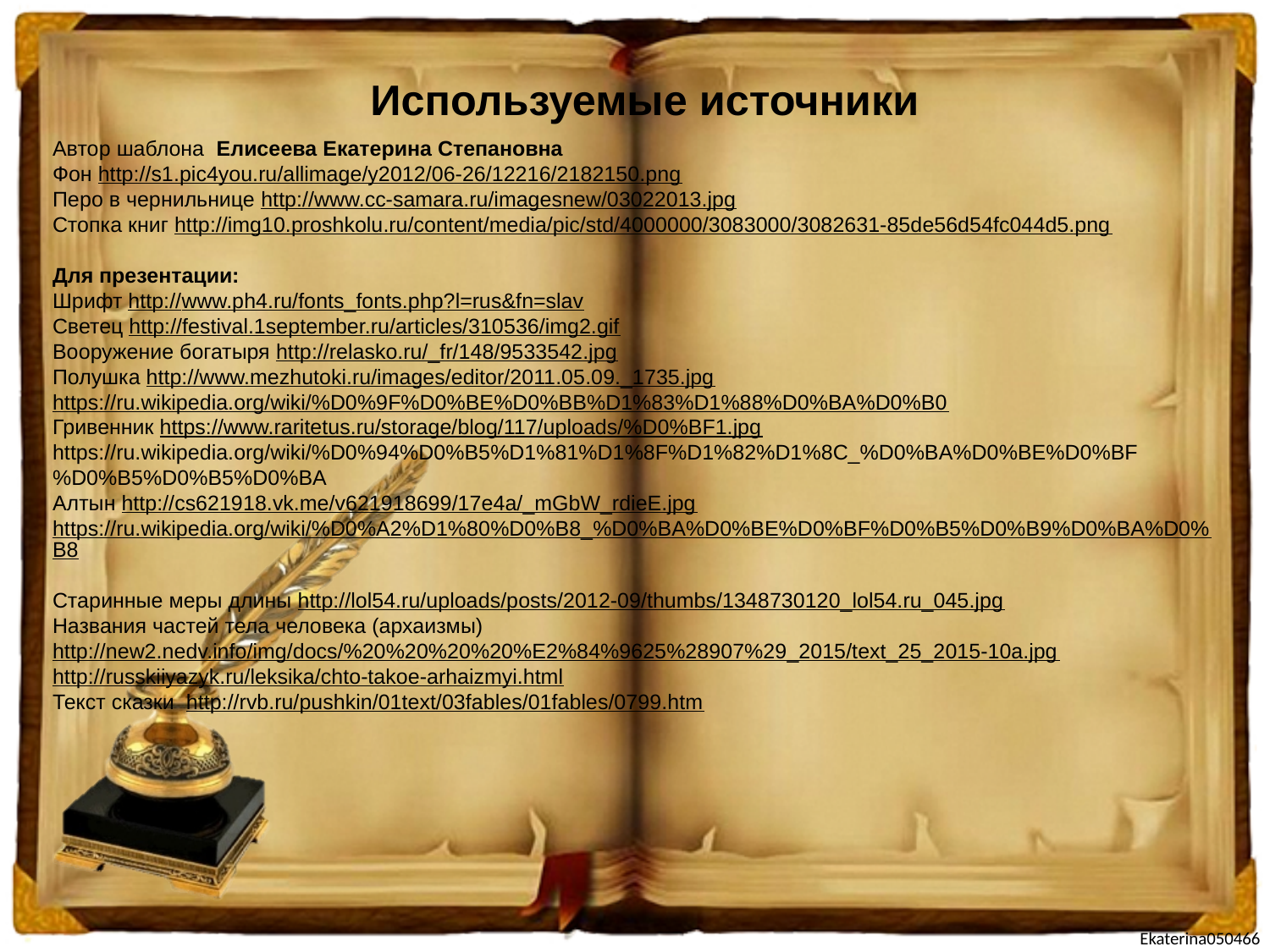

Используемые источники
Автор шаблона  Елисеева Екатерина Степановна
Фон http://s1.pic4you.ru/allimage/y2012/06-26/12216/2182150.png
Перо в чернильнице http://www.cc-samara.ru/imagesnew/03022013.jpg
Стопка книг http://img10.proshkolu.ru/content/media/pic/std/4000000/3083000/3082631-85de56d54fc044d5.png

Для презентации:
Шрифт http://www.ph4.ru/fonts_fonts.php?l=rus&fn=slav
Светец http://festival.1september.ru/articles/310536/img2.gif
Вооружение богатыря http://relasko.ru/_fr/148/9533542.jpg
Полушка http://www.mezhutoki.ru/images/editor/2011.05.09._1735.jpg
https://ru.wikipedia.org/wiki/%D0%9F%D0%BE%D0%BB%D1%83%D1%88%D0%BA%D0%B0
Гривенник https://www.raritetus.ru/storage/blog/117/uploads/%D0%BF1.jpg
https://ru.wikipedia.org/wiki/%D0%94%D0%B5%D1%81%D1%8F%D1%82%D1%8C_%D0%BA%D0%BE%D0%BF%D0%B5%D0%B5%D0%BA
Алтын http://cs621918.vk.me/v621918699/17e4a/_mGbW_rdieE.jpg
https://ru.wikipedia.org/wiki/%D0%A2%D1%80%D0%B8_%D0%BA%D0%BE%D0%BF%D0%B5%D0%B9%D0%BA%D0%B8
Старинные меры длины http://lol54.ru/uploads/posts/2012-09/thumbs/1348730120_lol54.ru_045.jpg
Названия частей тела человека (архаизмы) http://new2.nedv.info/img/docs/%20%20%20%20%E2%84%9625%28907%29_2015/text_25_2015-10a.jpg
http://russkiiyazyk.ru/leksika/chto-takoe-arhaizmyi.html
Текст сказки  http://rvb.ru/pushkin/01text/03fables/01fables/0799.htm